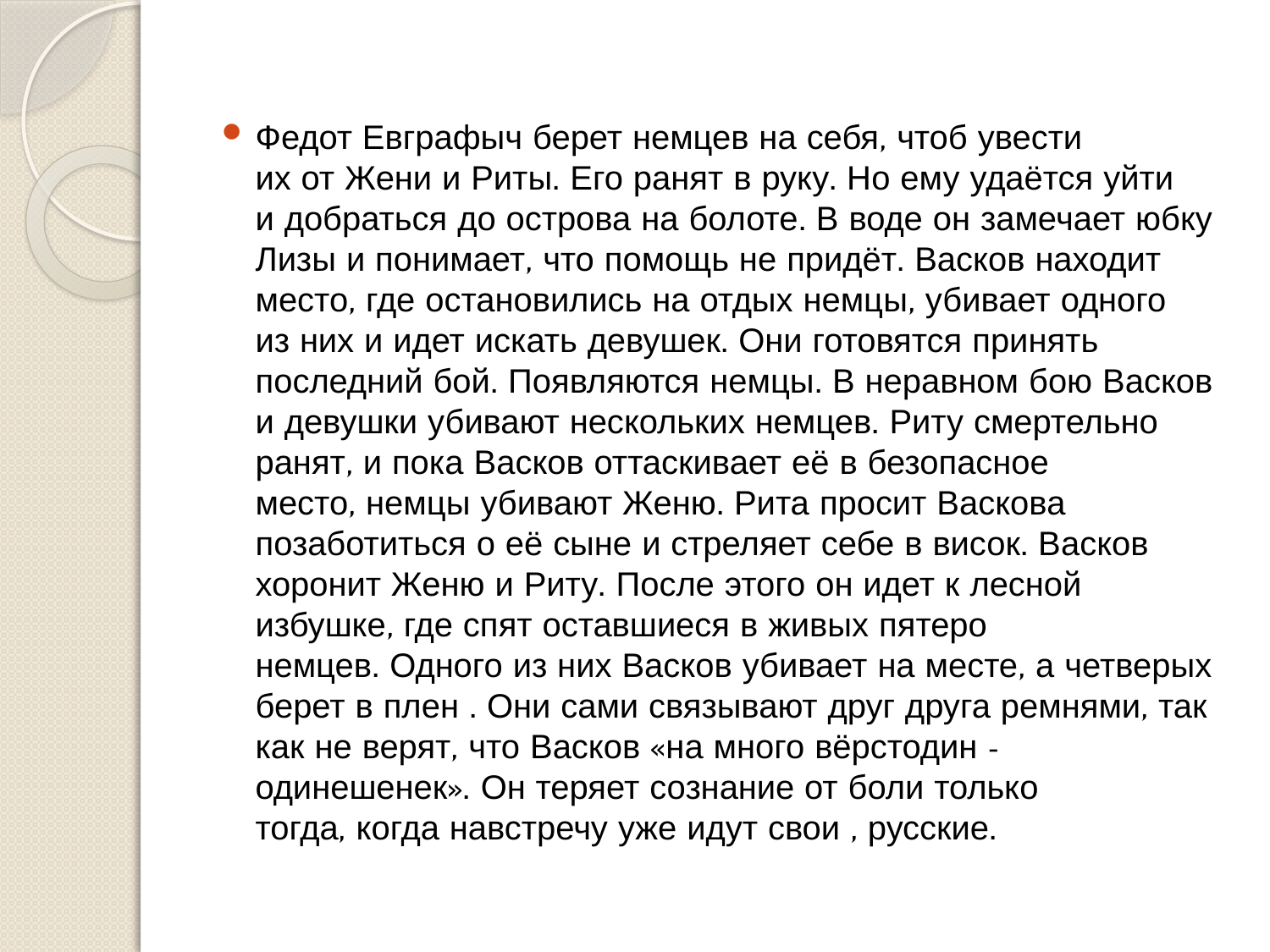

Федот Евграфыч берет немцев на себя, чтоб увести их от Жени и Риты. Его ранят в руку. Но ему удаётся уйти и добраться до острова на болоте. В воде он замечает юбку Лизы и понимает, что помощь не придёт. Васков находит место, где остановились на отдых немцы, убивает одного из них и идет искать девушек. Они готовятся принять последний бой. Появляются немцы. В неравном бою Васков и девушки убивают нескольких немцев. Риту смертельно ранят, и пока Васков оттаскивает её в безопасное место, немцы убивают Женю. Рита просит Васкова позаботиться о её сыне и стреляет себе в висок. Васков хоронит Женю и Риту. После этого он идет к лесной избушке, где спят оставшиеся в живых пятеро немцев. Одного из них Васков убивает на месте, а четверых берет в плен . Они сами связывают друг друга ремнями, так как не верят, что Васков «на много вёрстодин - одинешенек». Он теряет сознание от боли только тогда, когда навстречу уже идут свои , русские.